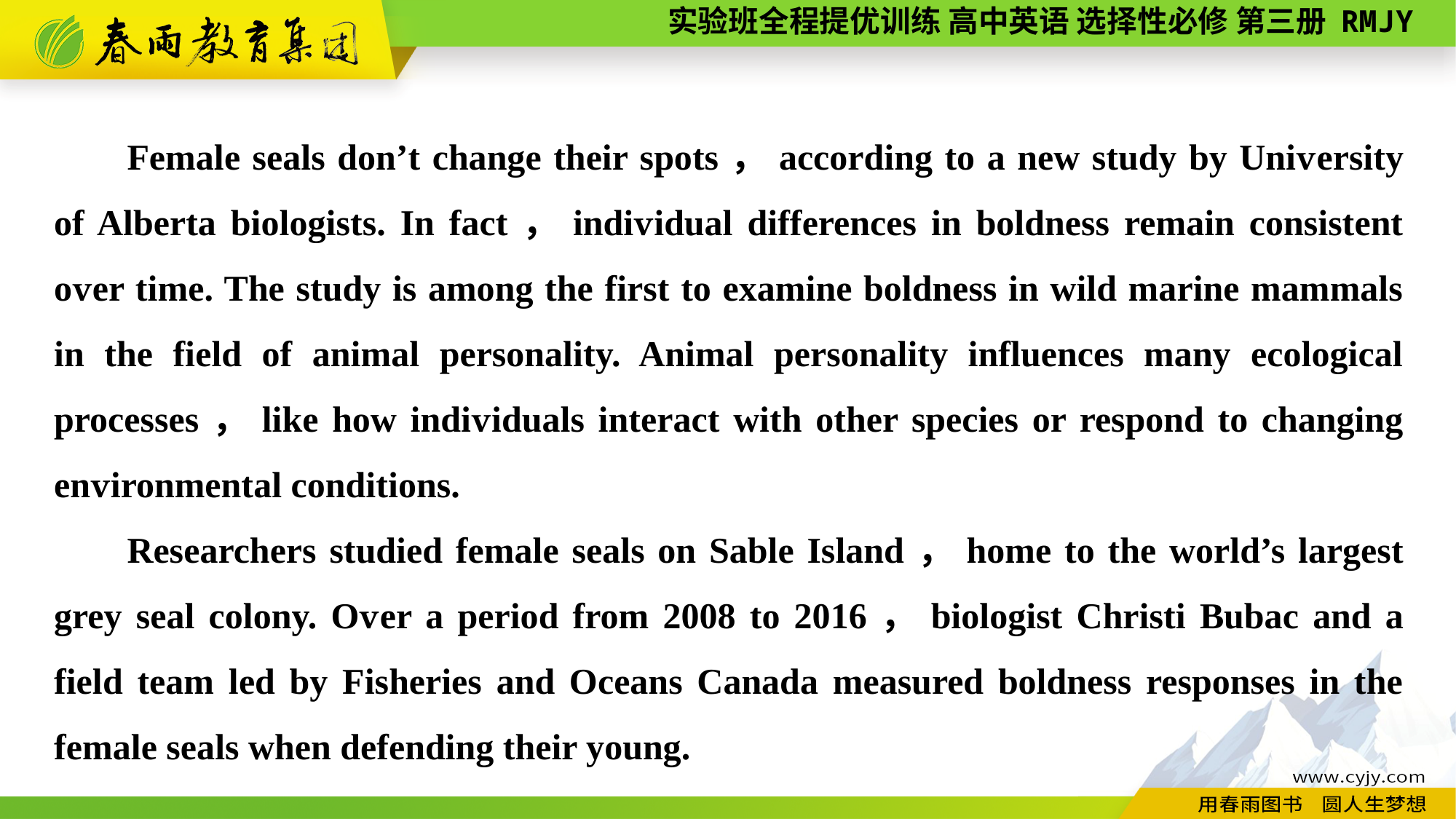

Female seals don’t change their spots，according to a new study by University of Alberta biologists. In fact，individual differences in boldness remain consistent over time. The study is among the first to examine boldness in wild marine mammals in the field of animal personality. Animal personality influences many ecological processes，like how individuals interact with other species or respond to changing environmental conditions.
Researchers studied female seals on Sable Island，home to the world’s largest grey seal colony. Over a period from 2008 to 2016，biologist Christi Bubac and a field team led by Fisheries and Oceans Canada measured boldness responses in the female seals when defending their young.